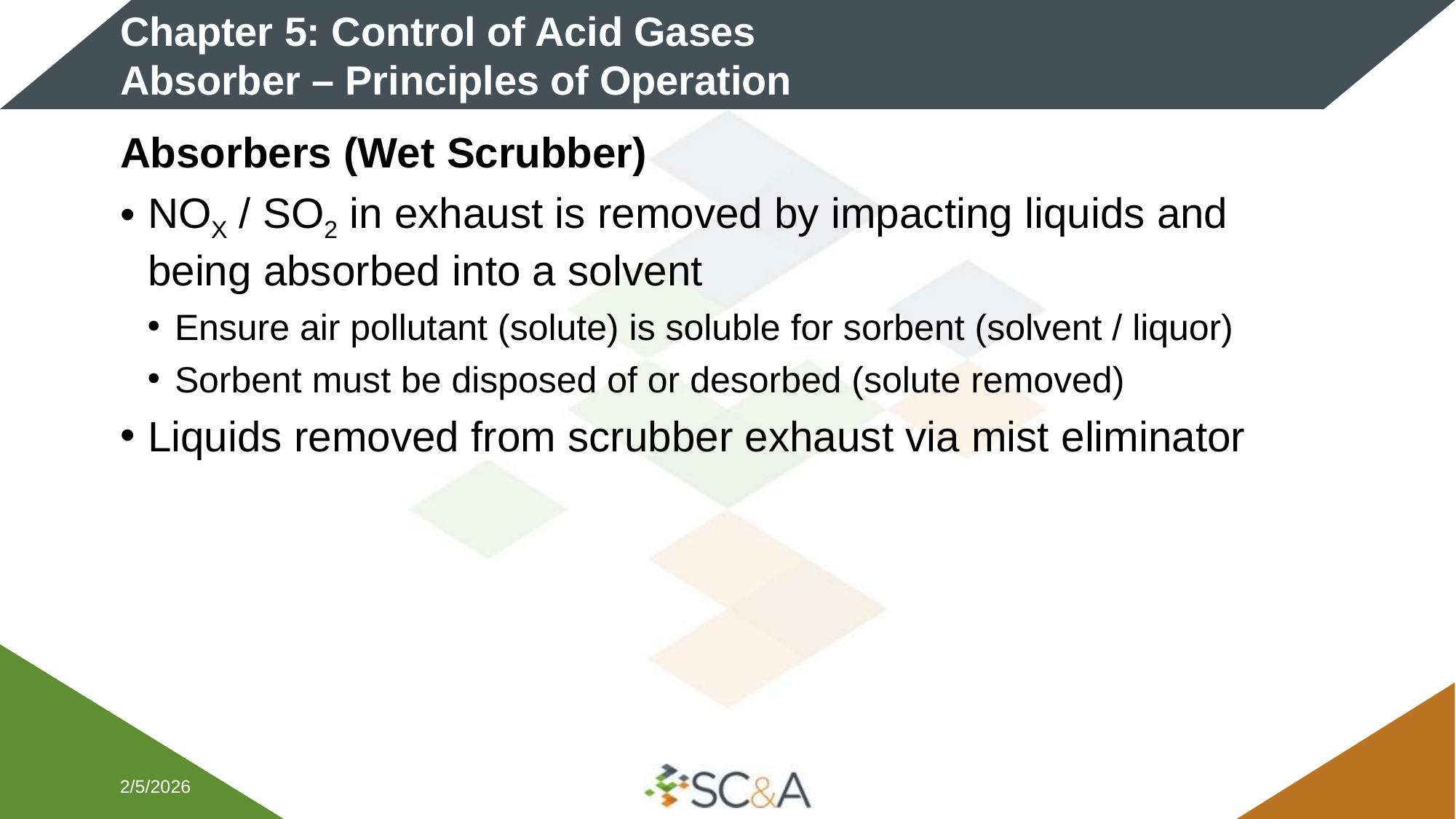

# Chapter 5: Control of Acid Gases Absorber – Principles of Operation
Absorbers (Wet Scrubber)​
NOX / SO2 in exhaust is removed by impacting liquids and being absorbed into a solvent​
Ensure air pollutant (solute) is soluble for sorbent (solvent / liquor)
Sorbent must be disposed of or desorbed (solute removed)​
Liquids removed from scrubber exhaust via mist eliminator
2/5/2026